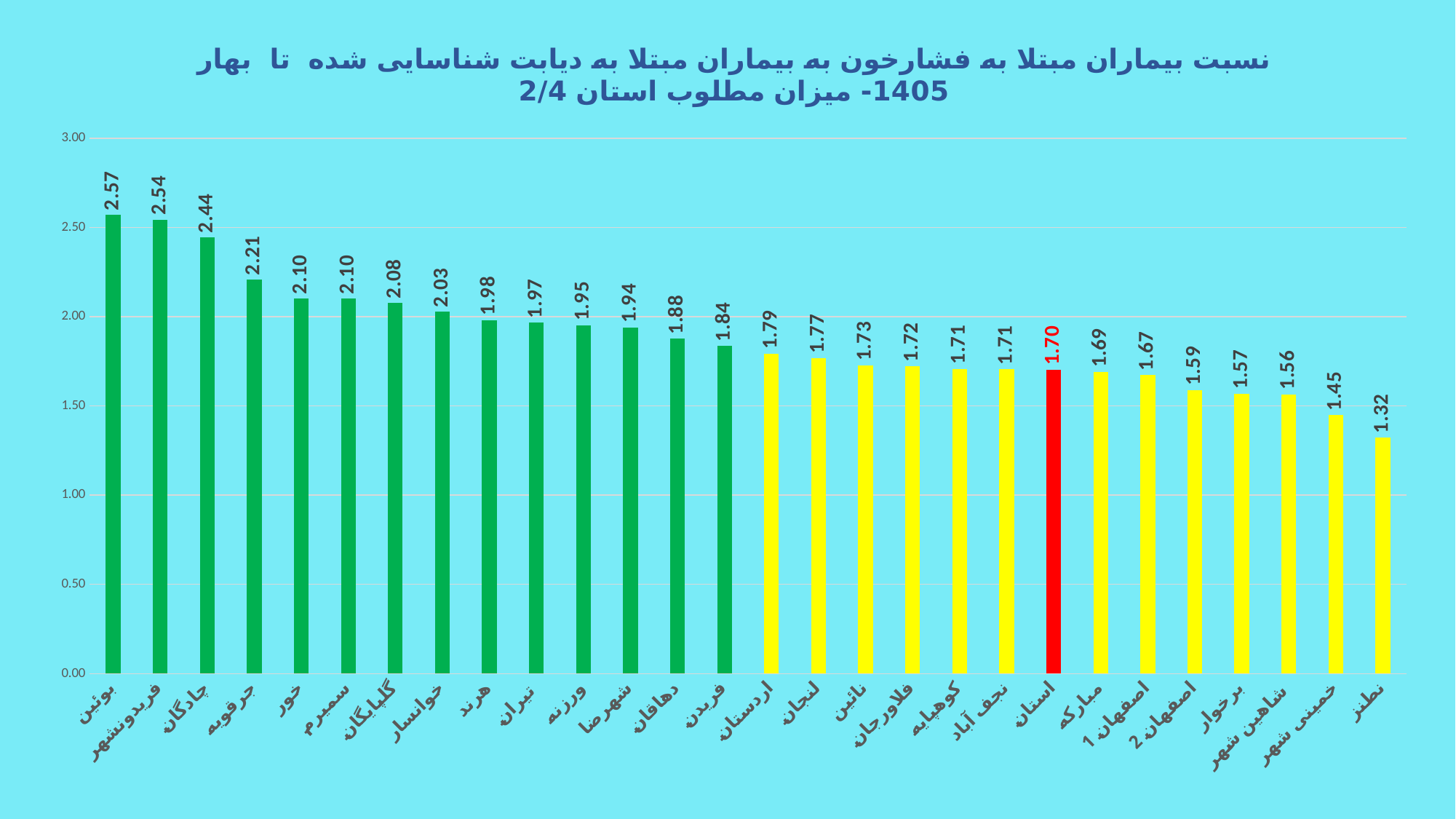

### Chart: نسبت بیماران مبتلا به فشارخون به بیماران مبتلا به دیابت شناسایی شده  تا  بهار 1405- میزان مطلوب استان 2/4

| Category | نسبت فشارخون به دیابت |
|---|---|
| بوئین | 2.5708418891170433 |
| فریدونشهر | 2.544295729764181 |
| چادگان | 2.4438997821350763 |
| جرقویه | 2.2076767676767677 |
| خور | 2.100967351874244 |
| سمیرم | 2.1001472754050075 |
| گلپایگان | 2.0772248974496166 |
| خوانسار | 2.0278372591006426 |
| هرند | 1.9813589897775106 |
| تیران  | 1.9665253291675966 |
| ورزنه | 1.9523310633839706 |
| شهرضا | 1.939993257669401 |
| دهاقان | 1.876543209876543 |
| فریدن | 1.8363222317107886 |
| اردستان | 1.7918010133578997 |
| لنجان | 1.7680280192632434 |
| نائین | 1.727348643006263 |
| فلاورجان | 1.7218439557986382 |
| کوهپایه | 1.70835734870317 |
| نجف آباد | 1.7060943643512452 |
| استان | 1.7024836839005262 |
| مبارکه | 1.689700415482178 |
| اصفهان 1 | 1.6727032946329745 |
| اصفهان 2 | 1.5887501139575166 |
| برخوار | 1.5682155497202876 |
| شاهین شهر  | 1.5649737060614448 |
| خمینی شهر | 1.4478332207315896 |
| نطنز | 1.321897972822455 |